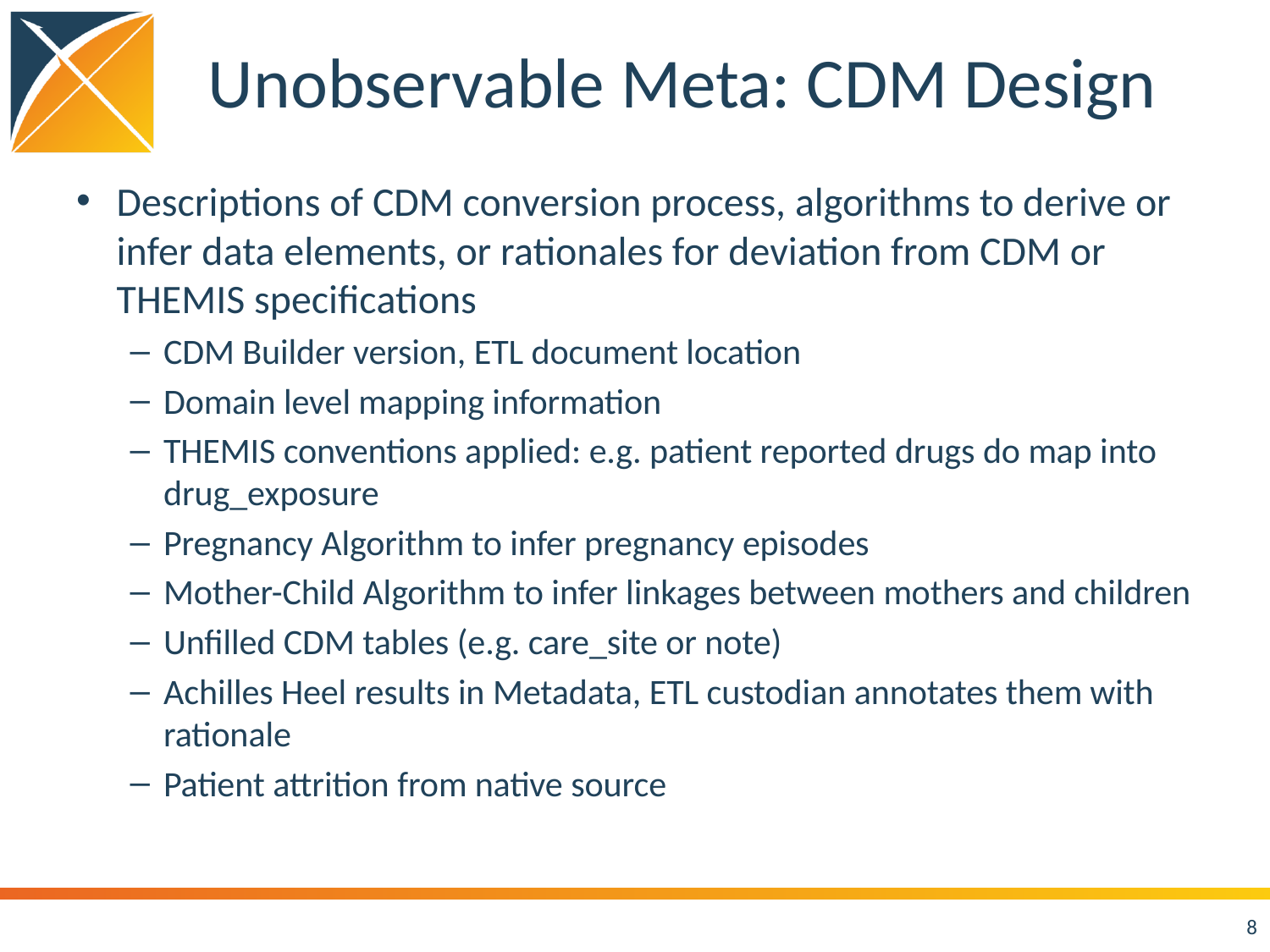

# Unobservable Meta: CDM Design
Descriptions of CDM conversion process, algorithms to derive or infer data elements, or rationales for deviation from CDM or THEMIS specifications
CDM Builder version, ETL document location
Domain level mapping information
THEMIS conventions applied: e.g. patient reported drugs do map into drug_exposure
Pregnancy Algorithm to infer pregnancy episodes
Mother-Child Algorithm to infer linkages between mothers and children
Unfilled CDM tables (e.g. care_site or note)
Achilles Heel results in Metadata, ETL custodian annotates them with rationale
Patient attrition from native source
8